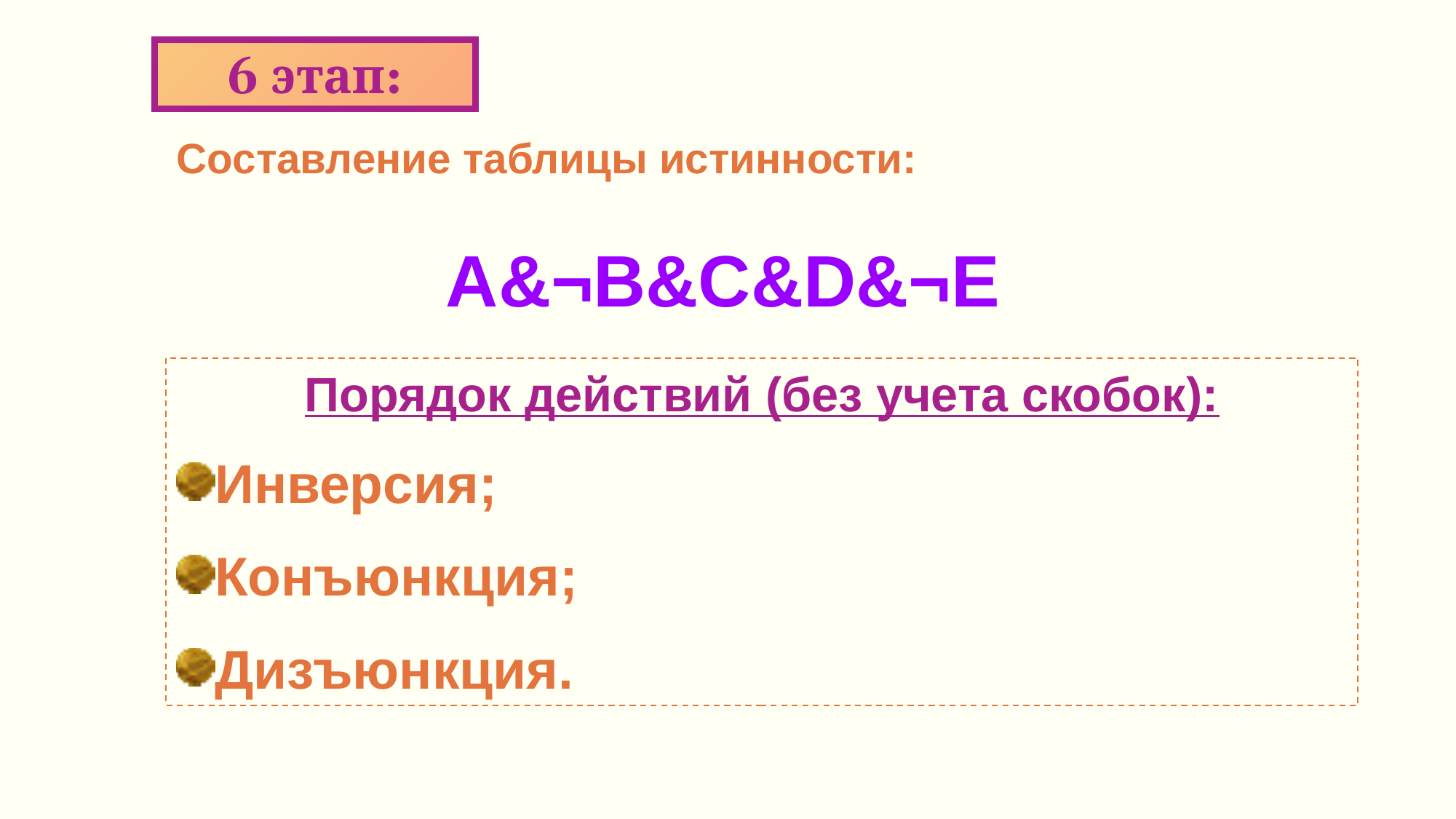

6 этап:
Составление таблицы истинности:
A&¬B&C&D&¬Е
Порядок действий (без учета скобок):
Инверсия;
Конъюнкция;
Дизъюнкция.